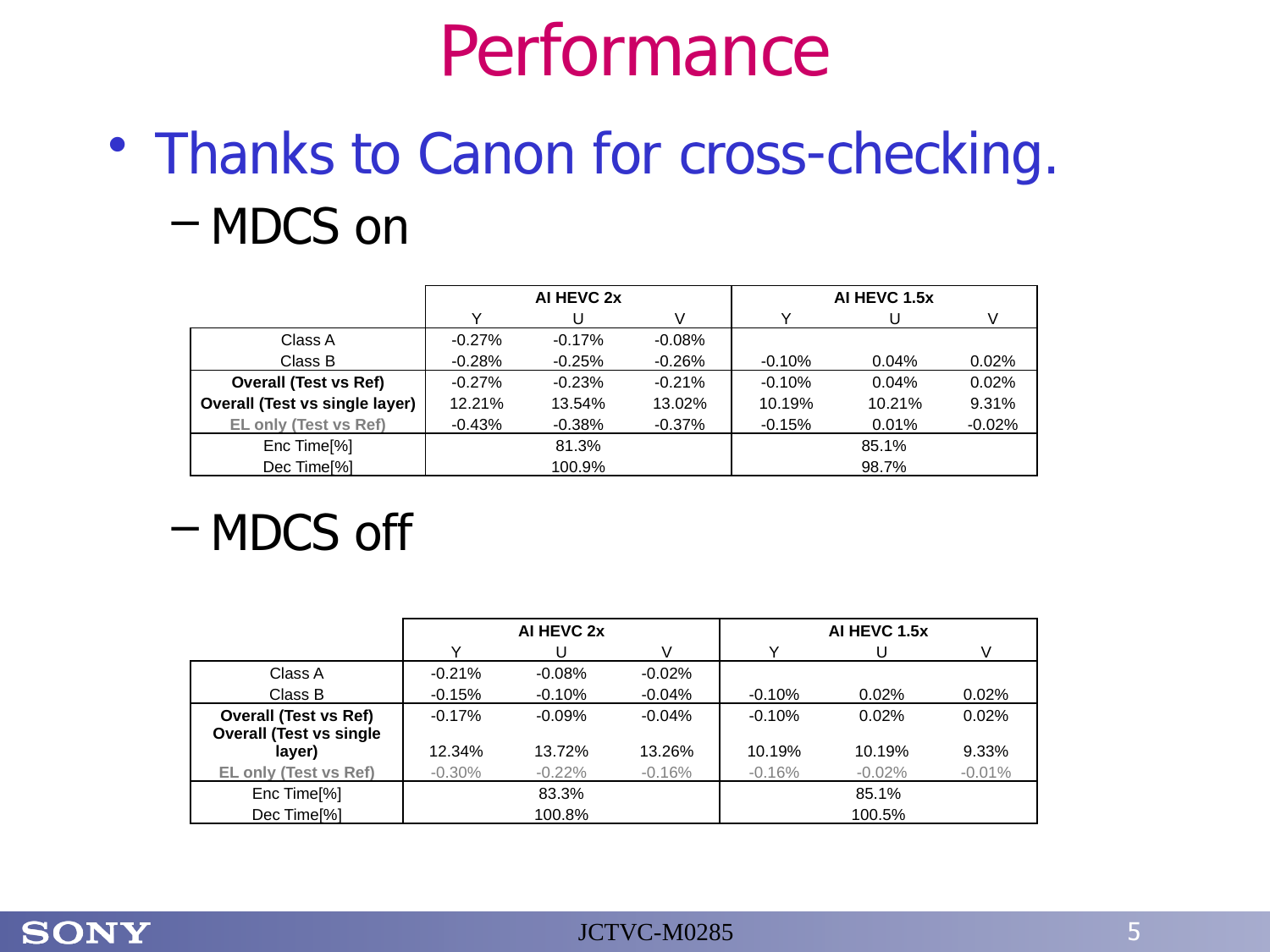

# Performance
Thanks to Canon for cross-checking.
MDCS on

MDCS off
|  | AI HEVC 2x |  |  | AI HEVC 1.5x |  |  |
| --- | --- | --- | --- | --- | --- | --- |
|  | Y | U | V | Y | U | V |
| Class A | -0.27% | -0.17% | -0.08% |  |  |  |
| Class B | -0.28% | -0.25% | -0.26% | -0.10% | 0.04% | 0.02% |
| Overall (Test vs Ref) | -0.27% | -0.23% | -0.21% | -0.10% | 0.04% | 0.02% |
| Overall (Test vs single layer) | 12.21% | 13.54% | 13.02% | 10.19% | 10.21% | 9.31% |
| EL only (Test vs Ref) | -0.43% | -0.38% | -0.37% | -0.15% | 0.01% | -0.02% |
| Enc Time[%] | 81.3% |  |  | 85.1% |  |  |
| Dec Time[%] | 100.9% |  |  | 98.7% |  |  |
|  | AI HEVC 2x |  |  | AI HEVC 1.5x |  |  |
| --- | --- | --- | --- | --- | --- | --- |
|  | Y | U | V | Y | U | V |
| Class A | -0.21% | -0.08% | -0.02% |  |  |  |
| Class B | -0.15% | -0.10% | -0.04% | -0.10% | 0.02% | 0.02% |
| Overall (Test vs Ref) | -0.17% | -0.09% | -0.04% | -0.10% | 0.02% | 0.02% |
| Overall (Test vs single layer) | 12.34% | 13.72% | 13.26% | 10.19% | 10.19% | 9.33% |
| EL only (Test vs Ref) | -0.30% | -0.22% | -0.16% | -0.16% | -0.02% | -0.01% |
| Enc Time[%] | 83.3% |  |  | 85.1% |  |  |
| Dec Time[%] | 100.8% |  |  | 100.5% |  |  |
JCTVC-M0285
5